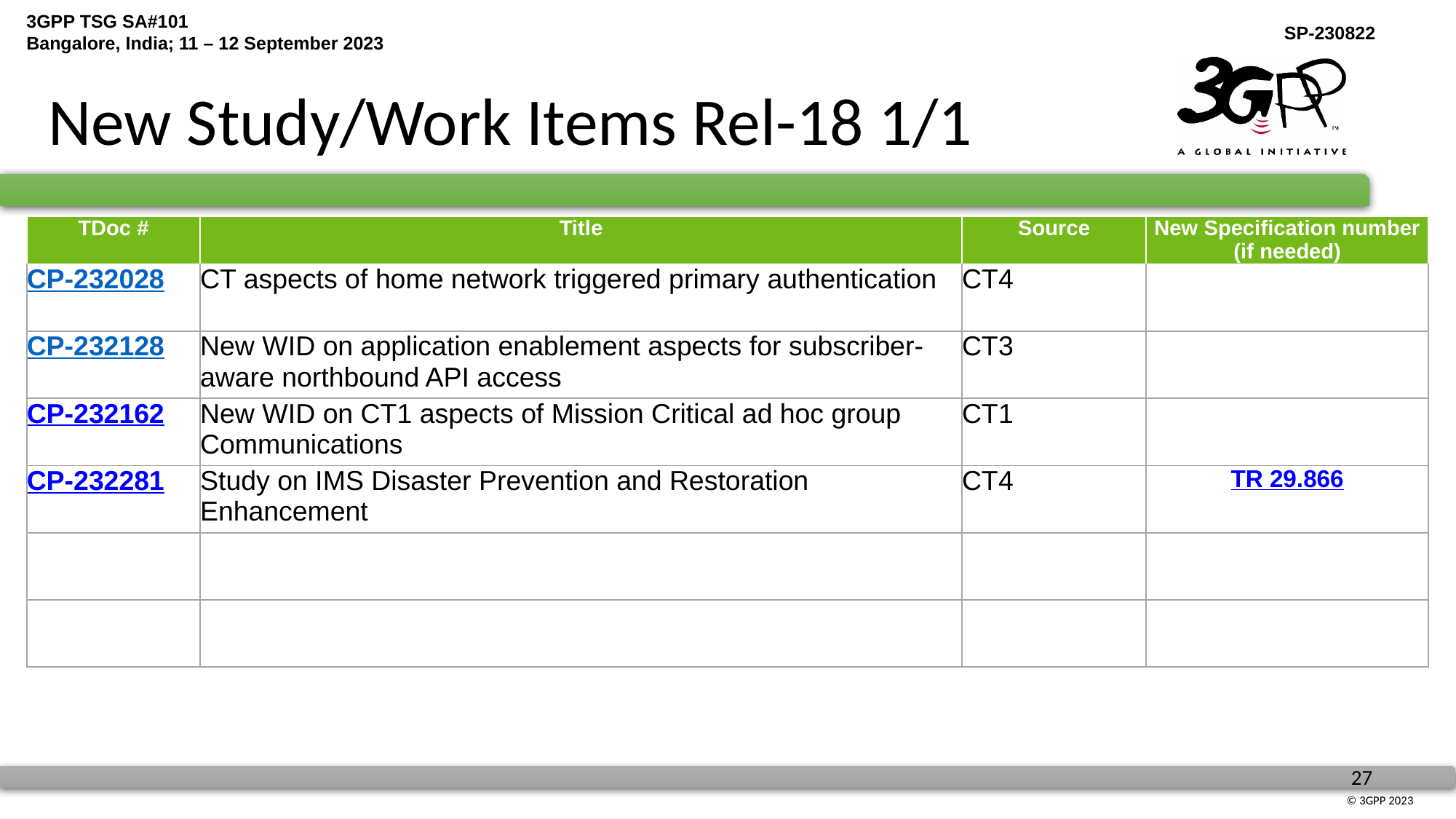

# New Study/Work Items Rel-18 1/1
| TDoc # | Title | Source | New Specification number (if needed) |
| --- | --- | --- | --- |
| CP-232028 | CT aspects of home network triggered primary authentication | CT4 |  |
| CP-232128 | New WID on application enablement aspects for subscriber-aware northbound API access | CT3 |  |
| CP-232162 | New WID on CT1 aspects of Mission Critical ad hoc group Communications | CT1 |  |
| CP-232281 | Study on IMS Disaster Prevention and Restoration Enhancement | CT4 | TR 29.866 |
|  |  |  |  |
|  |  |  |  |